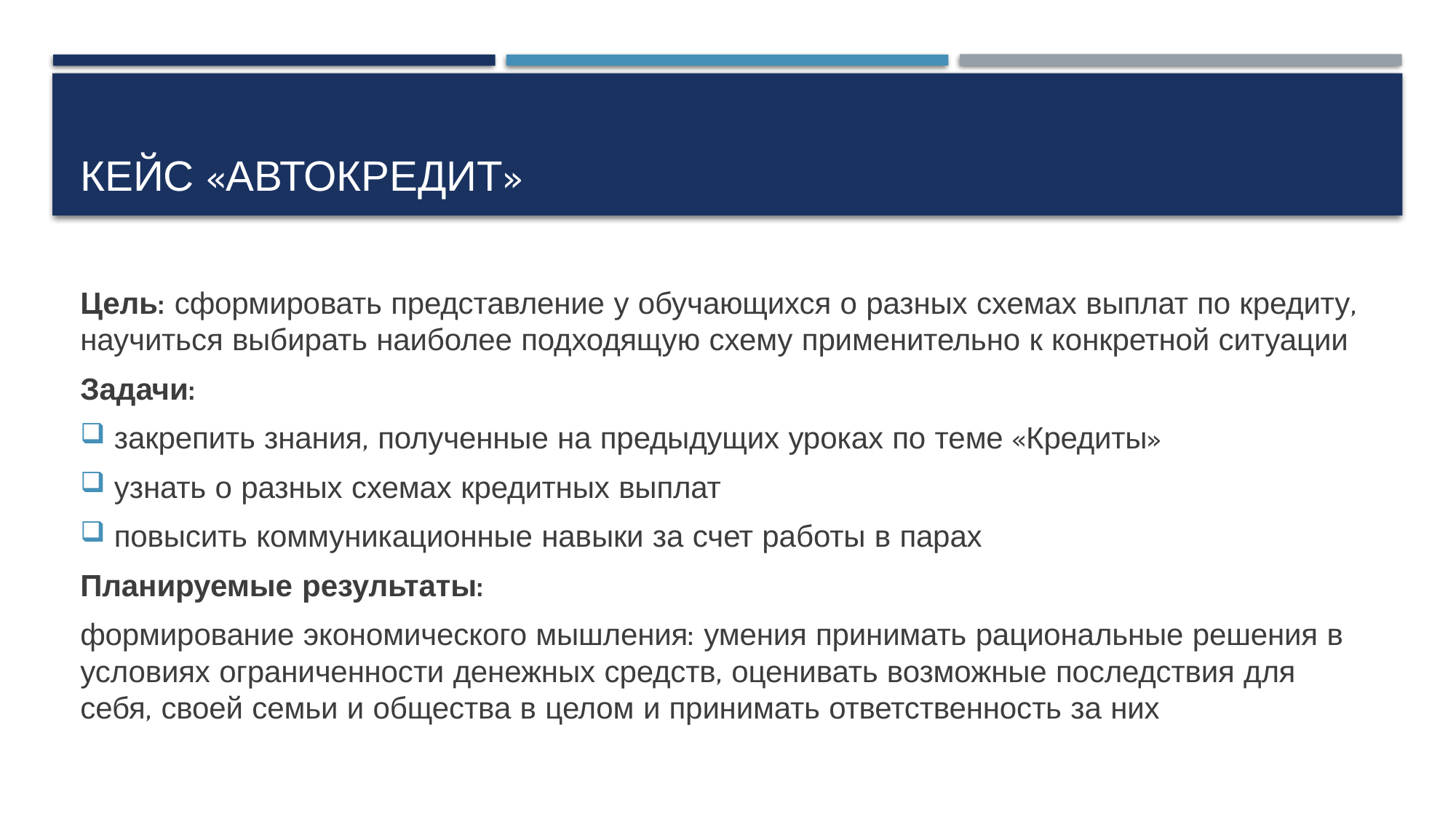

# КЕЙС «АВТОКРЕДИТ»
Цель: сформировать представление у обучающихся о разных схемах выплат по кредиту, научиться выбирать наиболее подходящую схему применительно к конкретной ситуации
Задачи:
закрепить знания, полученные на предыдущих уроках по теме «Кредиты»
узнать о разных схемах кредитных выплат
повысить коммуникационные навыки за счет работы в парах
Планируемые результаты:
формирование экономического мышления: умения принимать рациональные решения в условиях ограниченности денежных средств, оценивать возможные последствия для себя, своей семьи и общества в целом и принимать ответственность за них